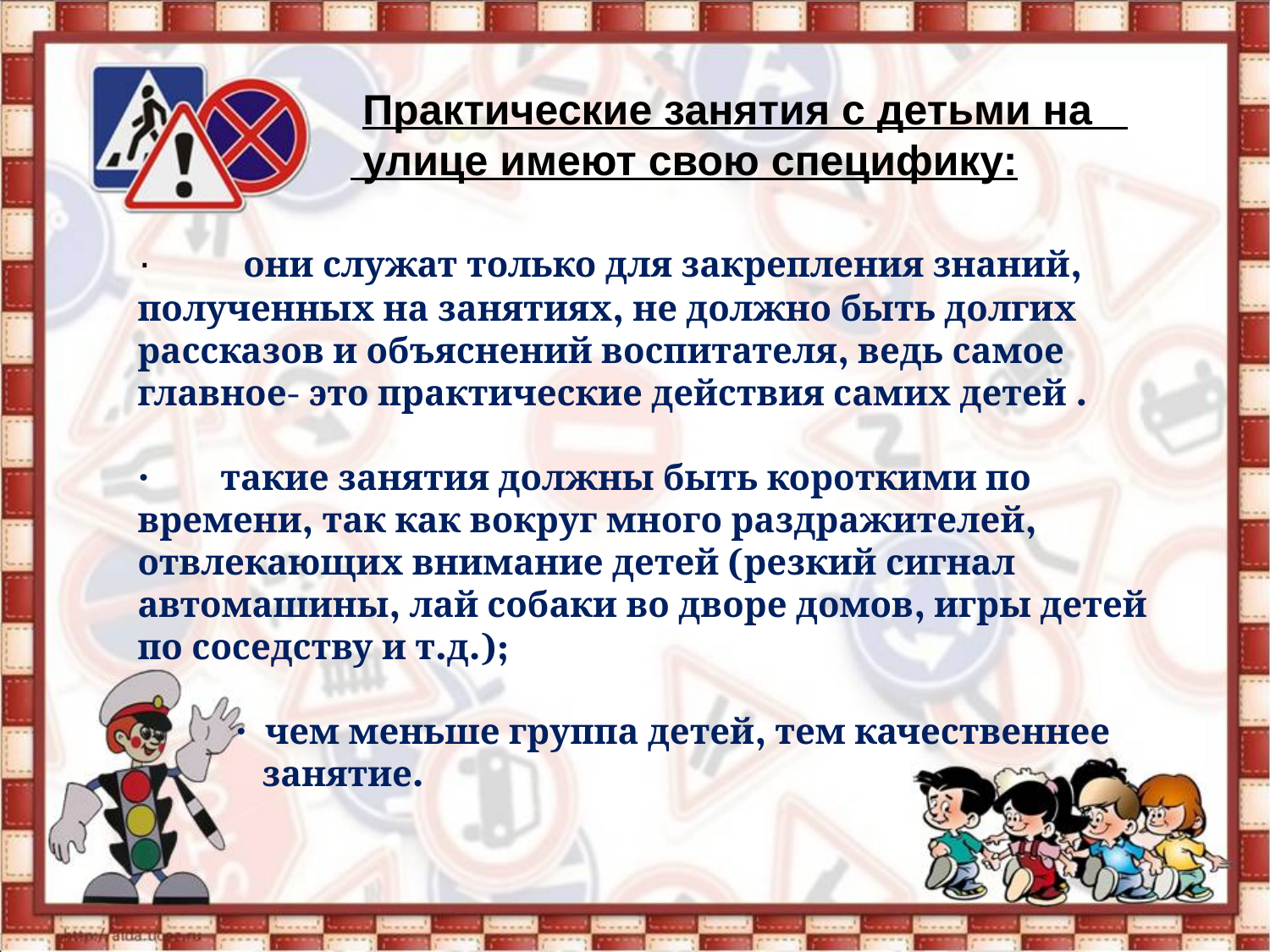

Практические занятия с детьми на
                   улице имеют свою специфику:

·        они служат только для закрепления знаний, полученных на занятиях, не должно быть долгих рассказов и объяснений воспитателя, ведь самое главное- это практические действия самих детей .

·        такие занятия должны быть короткими по времени, так как вокруг много раздражителей, отвлекающих внимание детей (резкий сигнал автомашины, лай собаки во дворе домов, игры детей по соседству и т.д.);

           ·  чем меньше группа детей, тем качественнее
              занятие.